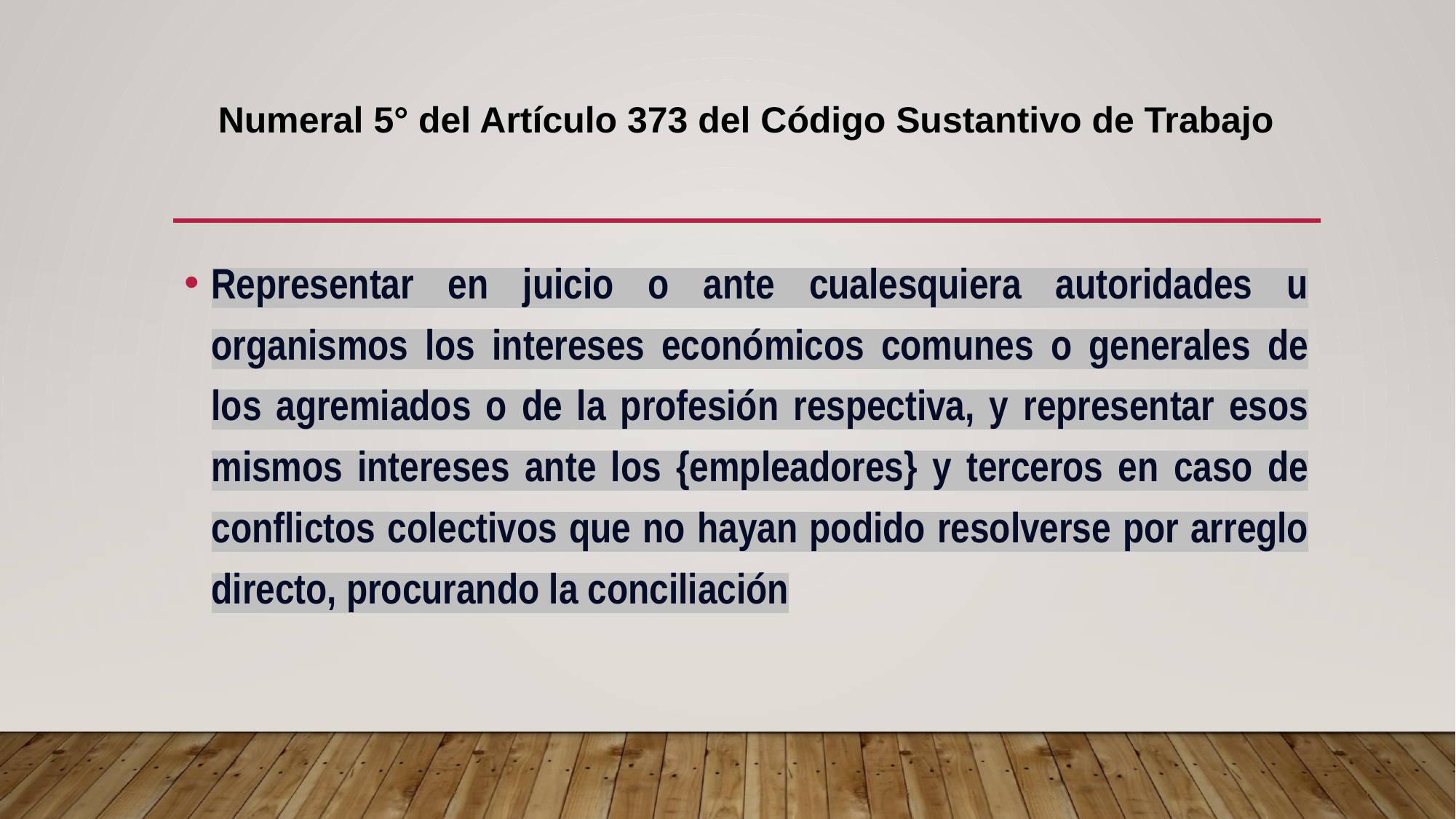

# Numeral 5° del Artículo 373 del Código Sustantivo de Trabajo
Representar en juicio o ante cualesquiera autoridades u organismos los intereses económicos comunes o generales de los agremiados o de la profesión respectiva, y representar esos mismos intereses ante los {empleadores} y terceros en caso de conflictos colectivos que no hayan podido resolverse por arreglo directo, procurando la conciliación